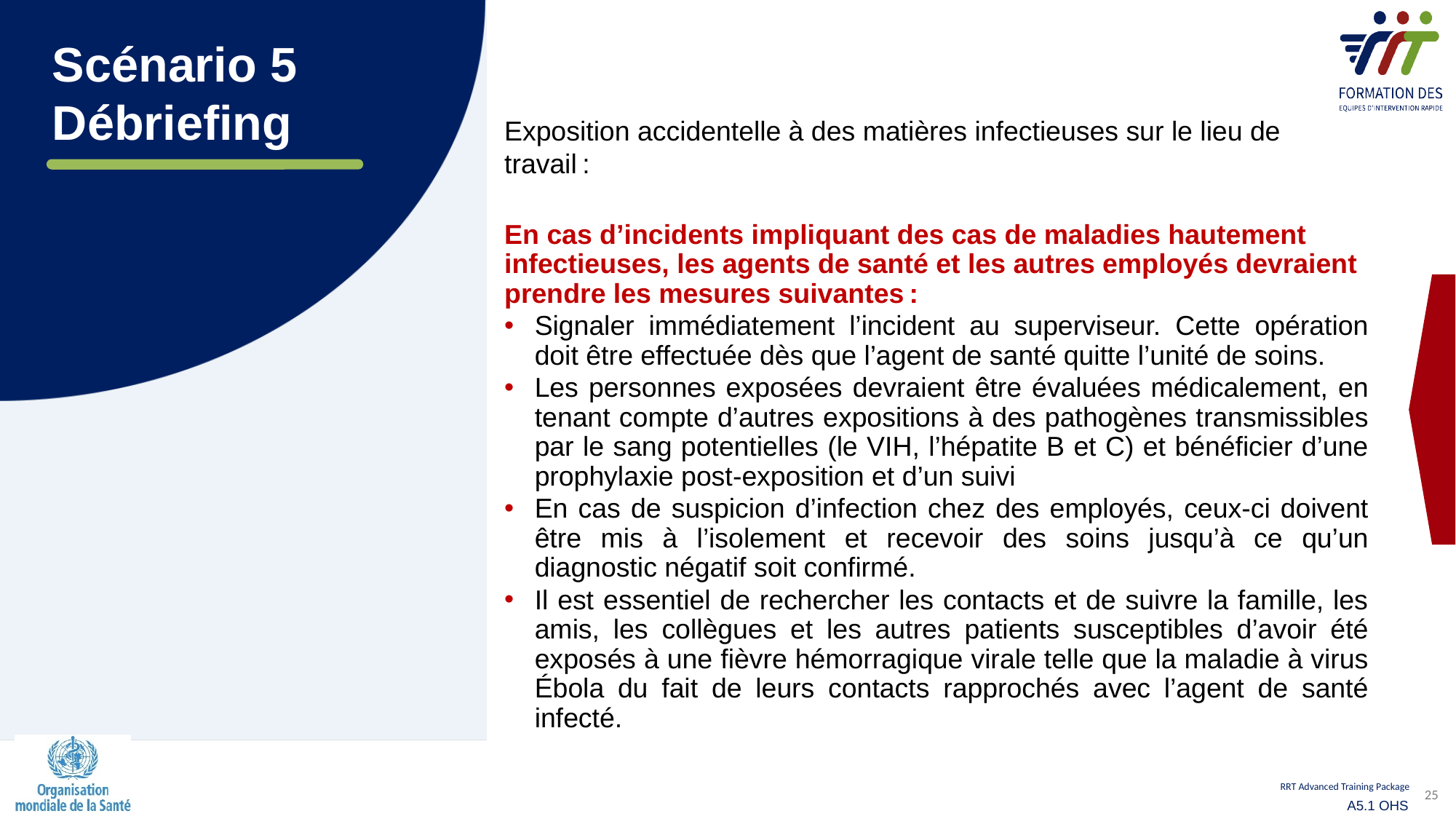

Scénario 5
Débriefing
Exposition accidentelle à des matières infectieuses sur le lieu de travail :

En cas d’incidents impliquant des cas de maladies hautement infectieuses, les agents de santé et les autres employés devraient prendre les mesures suivantes :
Signaler immédiatement l’incident au superviseur. Cette opération doit être effectuée dès que l’agent de santé quitte l’unité de soins.
Les personnes exposées devraient être évaluées médicalement, en tenant compte d’autres expositions à des pathogènes transmissibles par le sang potentielles (le VIH, l’hépatite B et C) et bénéficier d’une prophylaxie post-exposition et d’un suivi
En cas de suspicion d’infection chez des employés, ceux-ci doivent être mis à l’isolement et recevoir des soins jusqu’à ce qu’un diagnostic négatif soit confirmé.
Il est essentiel de rechercher les contacts et de suivre la famille, les amis, les collègues et les autres patients susceptibles d’avoir été exposés à une fièvre hémorragique virale telle que la maladie à virus Ébola du fait de leurs contacts rapprochés avec l’agent de santé infecté.